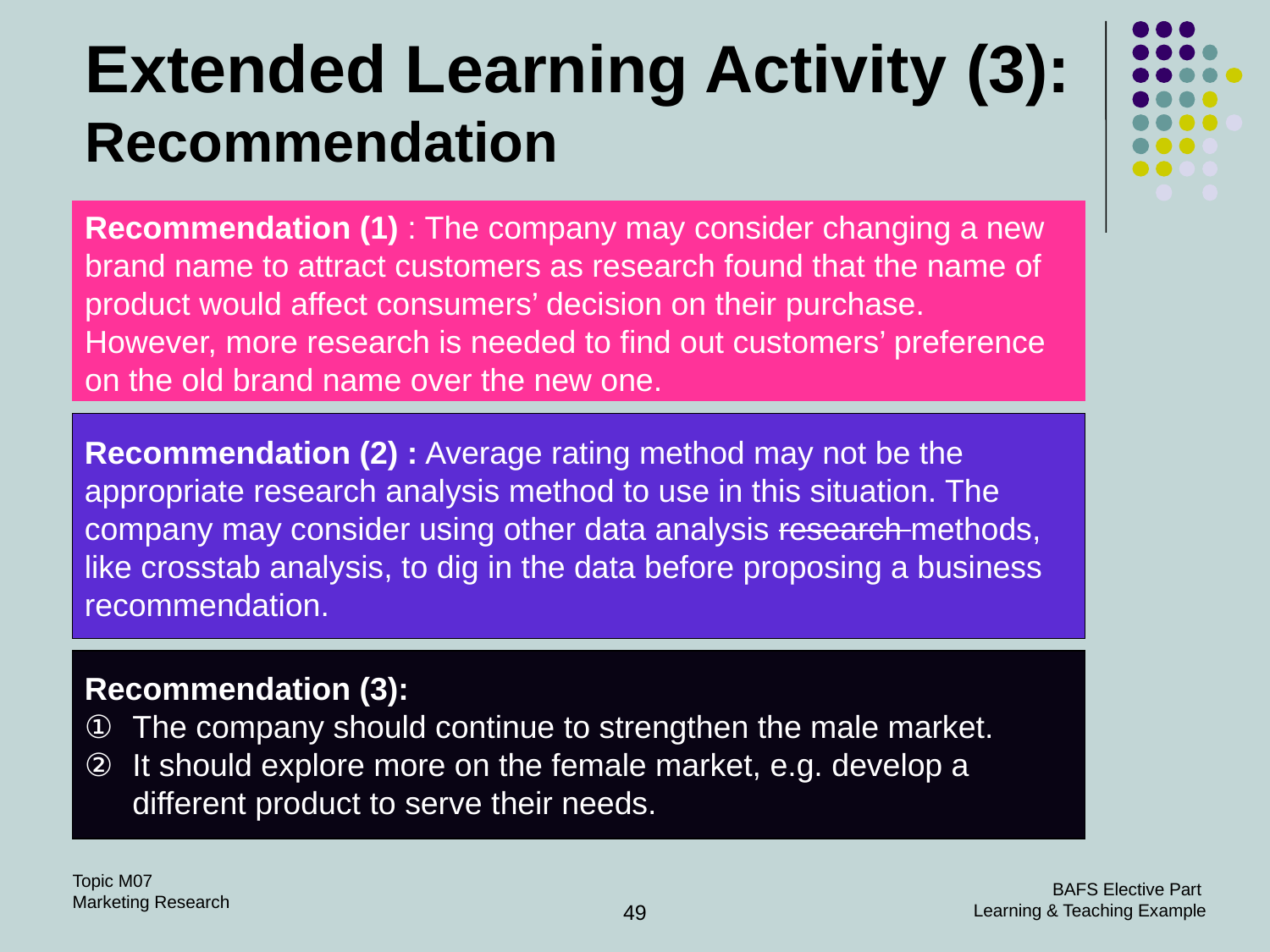

Extended Learning Activity (3): Recommendation

Recommendation (1) : The company may consider changing a new brand name to attract customers as research found that the name of product would affect consumers’ decision on their purchase. However, more research is needed to find out customers’ preference on the old brand name over the new one.

Recommendation (2) : Average rating method may not be the  appropriate research analysis method to use in this situation. The company may consider using other data analysis research methods, like crosstab analysis, to dig in the data before proposing a business recommendation.

Recommendation (3):
The company should continue to strengthen the male market.
It should explore more on the female market, e.g. develop a different product to serve their needs.

49